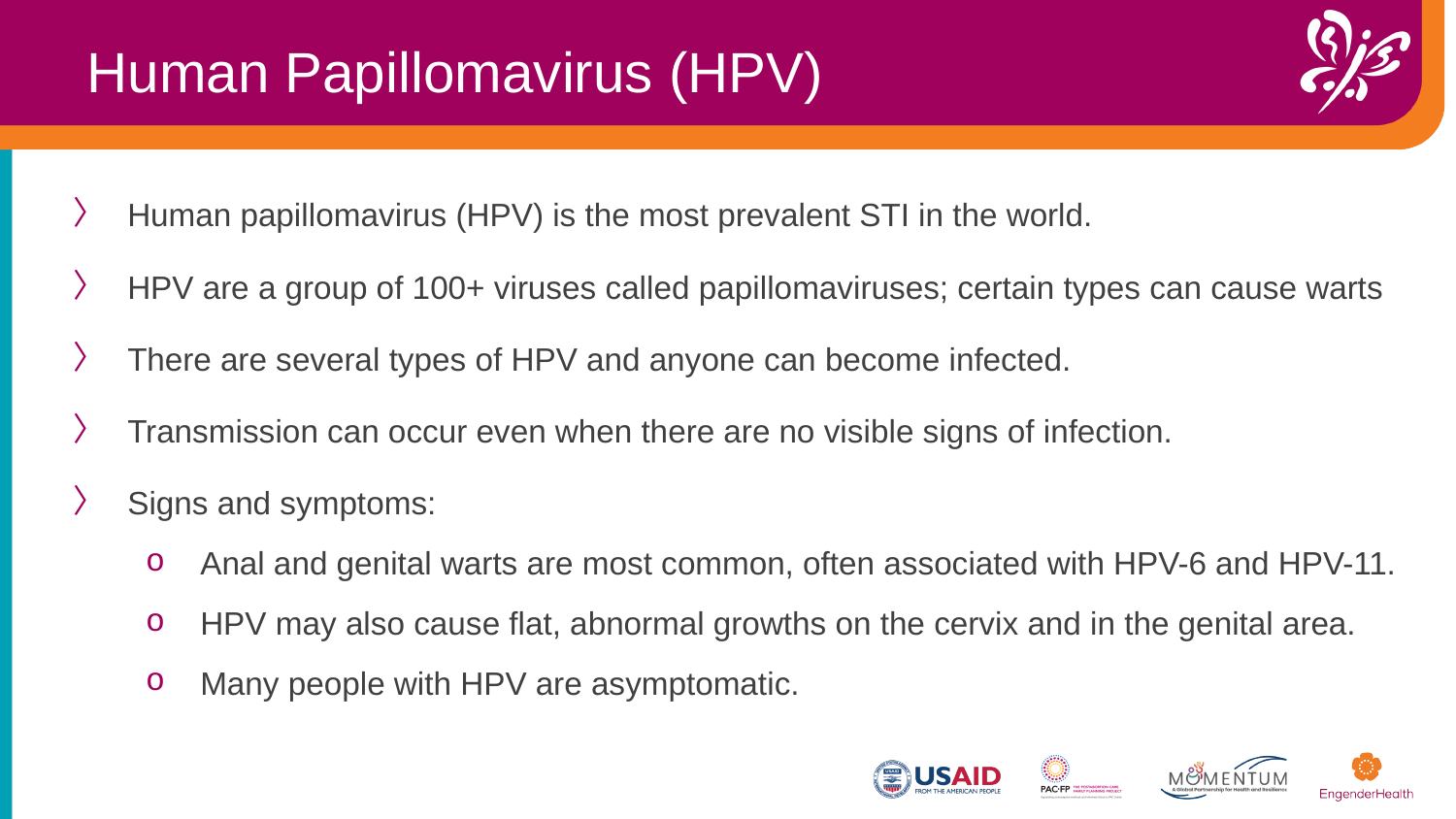

Human Papillomavirus (HPV)
Human papillomavirus (HPV) is the most prevalent STI in the world.​
HPV are a group of 100+ viruses called papillomaviruses; certain types can cause warts
There are several types of HPV and anyone can become infected.
Transmission can occur even when there are no visible signs of infection.
Signs and symptoms:
Anal and genital warts are most common, often associated with HPV-6 and HPV-11.
HPV may also cause flat, abnormal growths on the cervix and in the genital area.
Many people with HPV are asymptomatic.